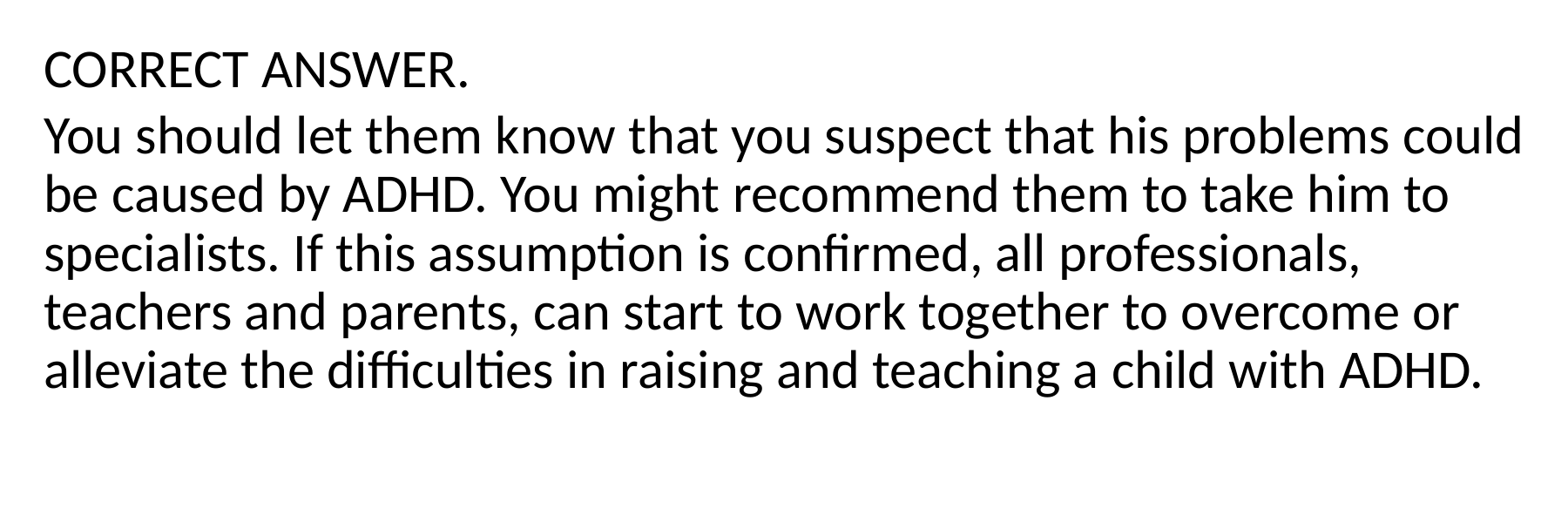

CORRECT ANSWER.
You should let them know that you suspect that his problems could be caused by ADHD. You might recommend them to take him to specialists. If this assumption is confirmed, all professionals, teachers and parents, can start to work together to overcome or alleviate the difficulties in raising and teaching a child with ADHD.